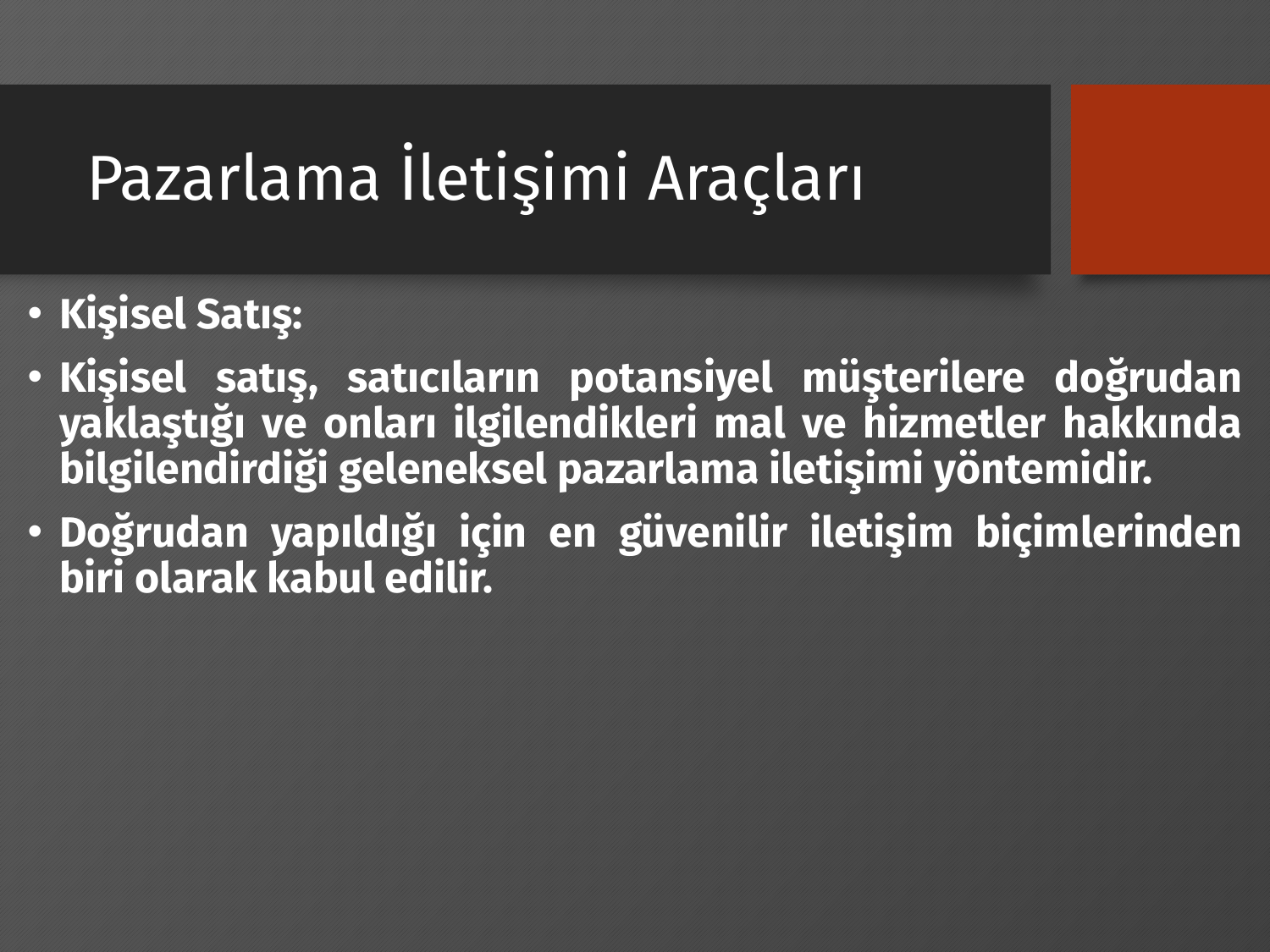

# Pazarlama İletişimi Araçları
Kişisel Satış:
Kişisel satış, satıcıların potansiyel müşterilere doğrudan yaklaştığı ve onları ilgilendikleri mal ve hizmetler hakkında bilgilendirdiği geleneksel pazarlama iletişimi yöntemidir.
Doğrudan yapıldığı için en güvenilir iletişim biçimlerinden biri olarak kabul edilir.